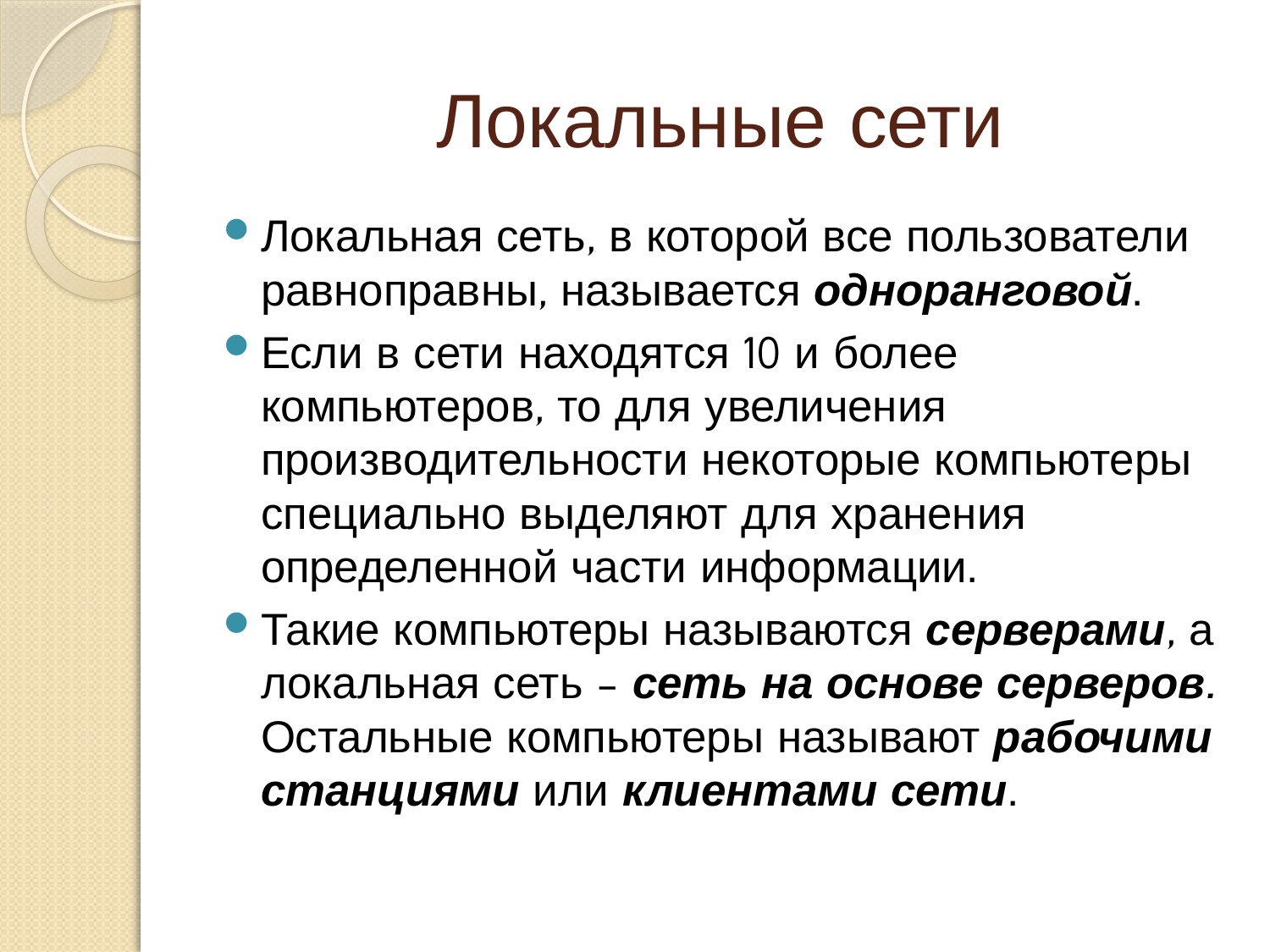

# Локальные сети
Локальная сеть, в которой все пользователи равноправны, называется одноранговой.
Если в сети находятся 10 и более компьютеров, то для увеличения производительности некоторые компьютеры специально выделяют для хранения определенной части информации.
Такие компьютеры называются серверами, а локальная сеть – сеть на основе серверов. Остальные компьютеры называют рабочими станциями или клиентами сети.